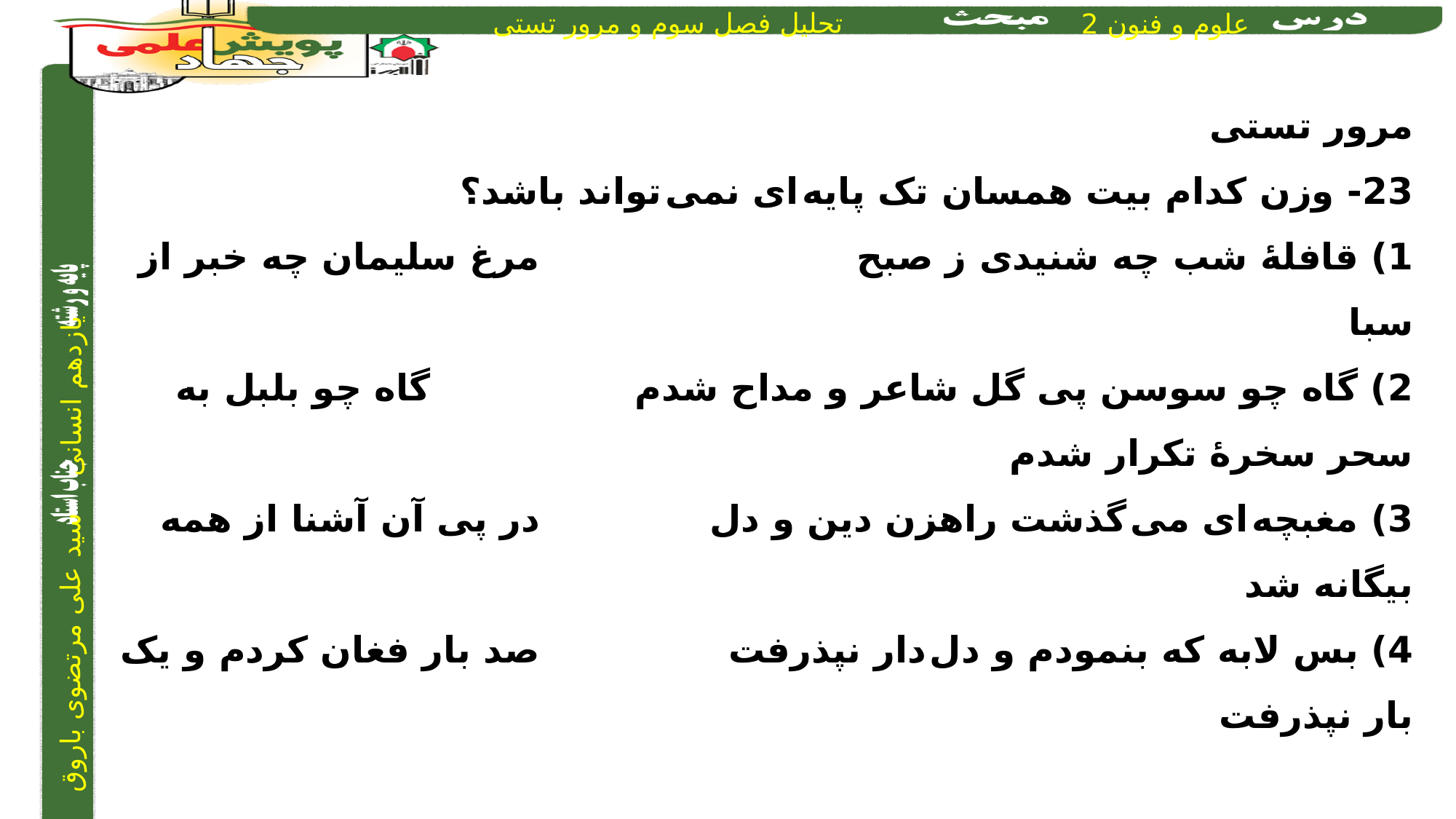

مرور تستی
23- وزن کدام بیت همسان تک پایه ای نمی تواند باشد؟
1) قافلۀ شب چه شنیدی ز صبح			 	مرغ سلیمان چه خبر از سبا
2) گاه چو سوسن پی گل شاعر و مداح شدم		 	گاه چو بلبل به سحر سخرۀ تکرار شدم
3) مغبچه ای می گذشت راهزن دین و دل	 		در پی آن آشنا از همه بیگانه شد
4) بس لابه که بنمودم و دل دار نپذرفت	 		صد بار فغان کردم و یک بار نپذرفت

3